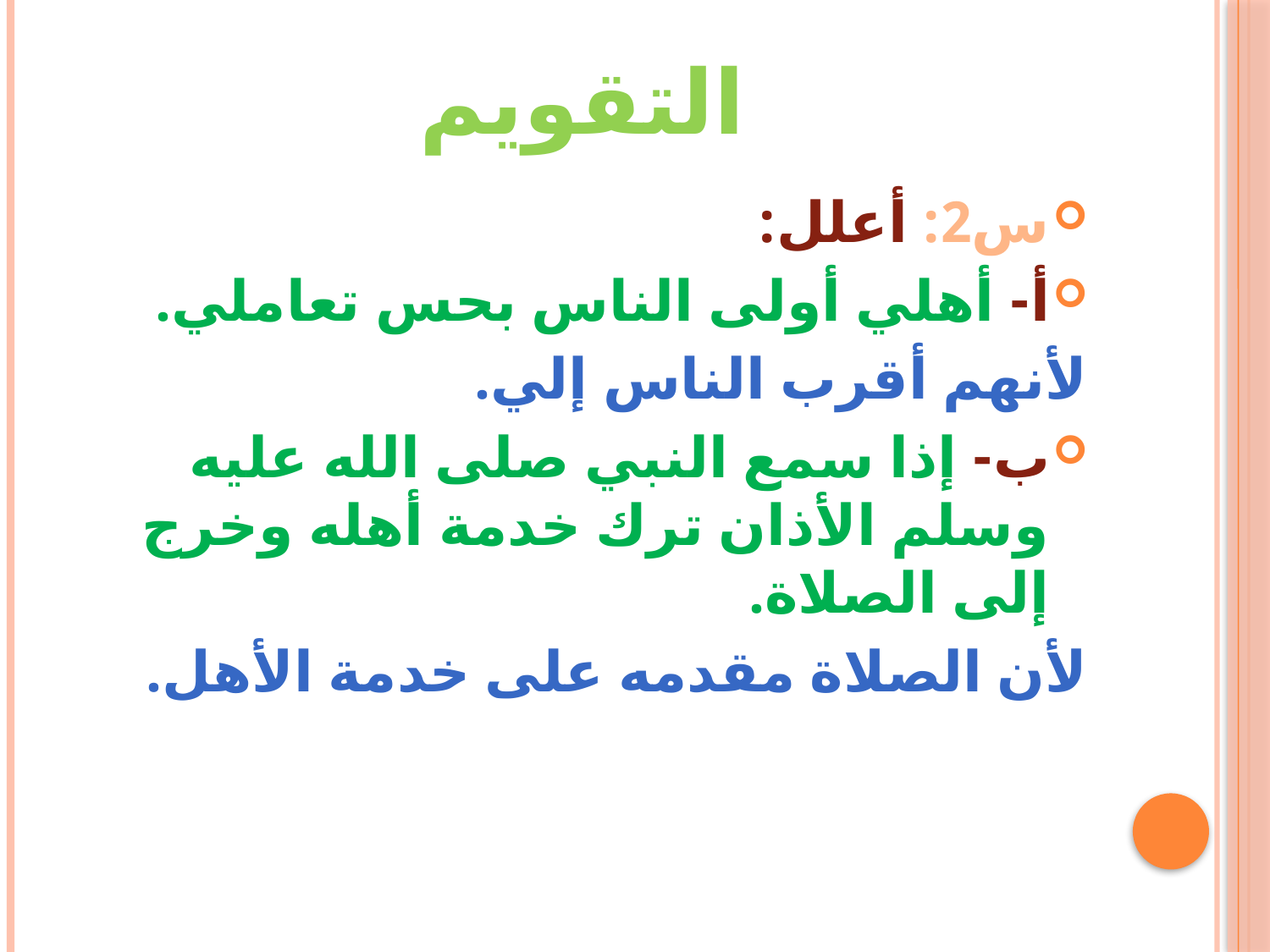

# التقويم
س2: أعلل:
أ- أهلي أولى الناس بحس تعاملي.
لأنهم أقرب الناس إلي.
ب- إذا سمع النبي صلى الله عليه وسلم الأذان ترك خدمة أهله وخرج إلى الصلاة.
لأن الصلاة مقدمه على خدمة الأهل.